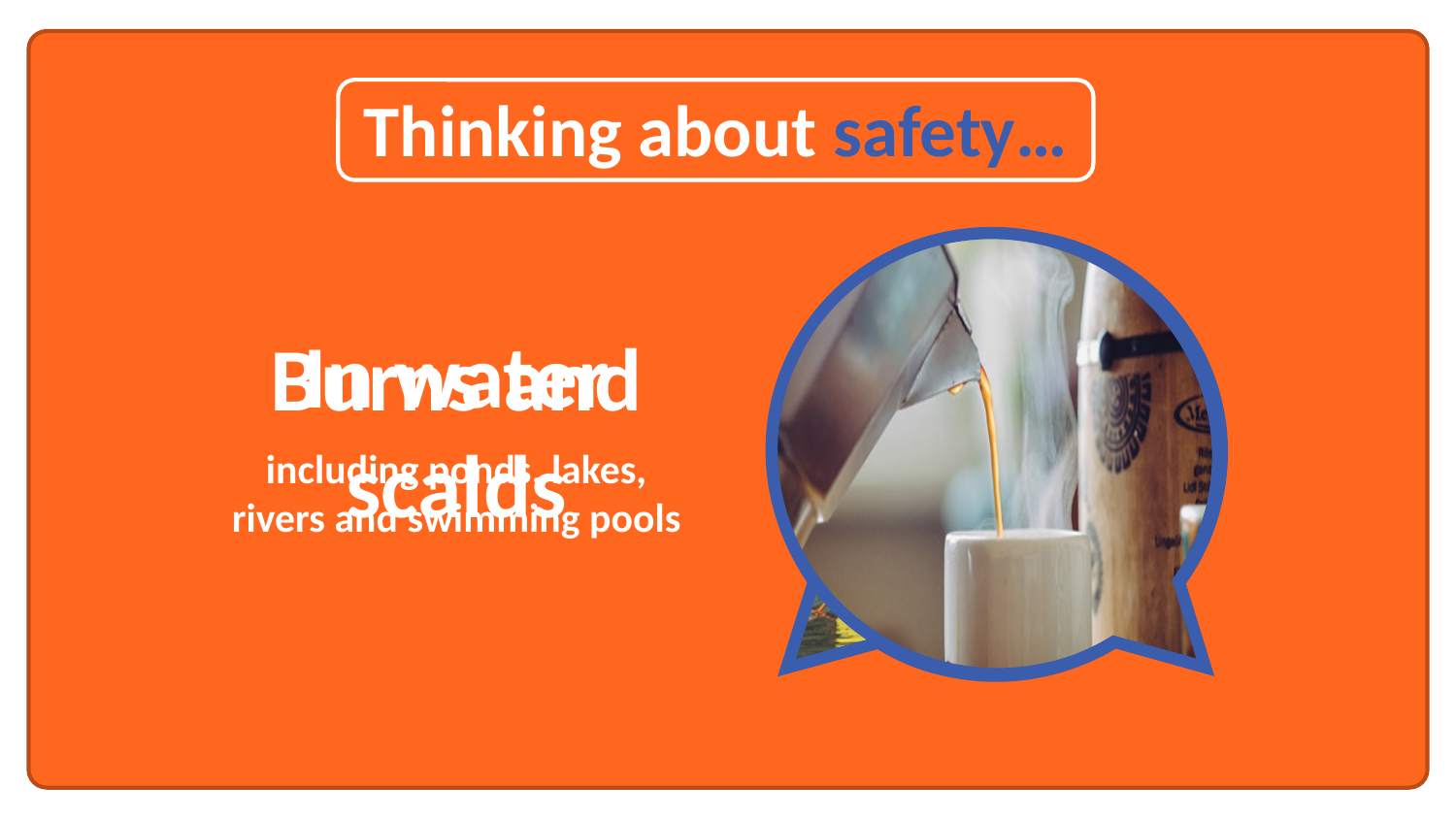

Thinking about safety…

In water
Burns and scalds
including ponds, lakes, rivers and swimming pools